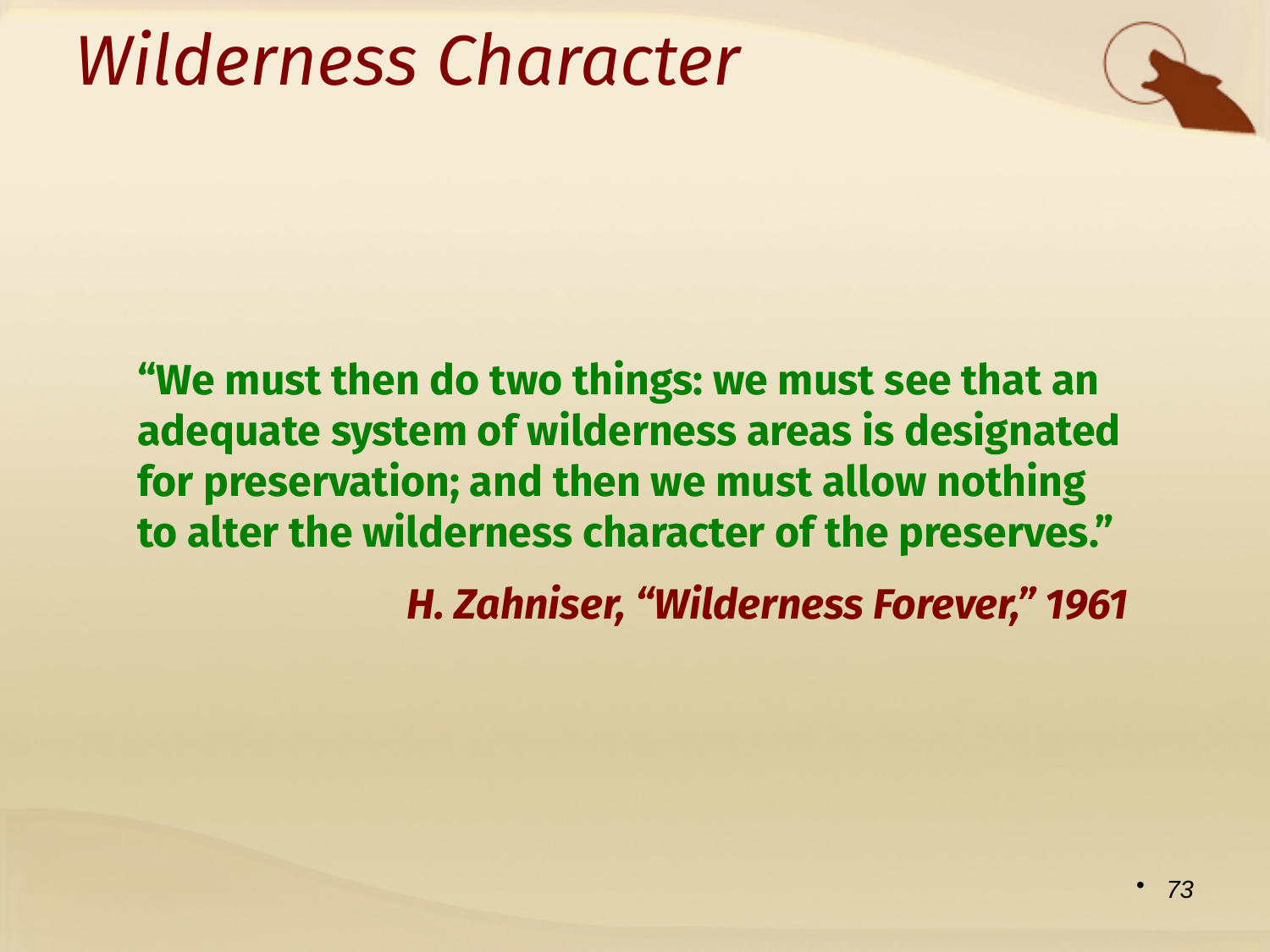

Wilderness Character
“We must then do two things: we must see that an adequate system of wilderness areas is designated for preservation; and then we must allow nothing to alter the wilderness character of the preserves.”
H. Zahniser, “Wilderness Forever,” 1961
73